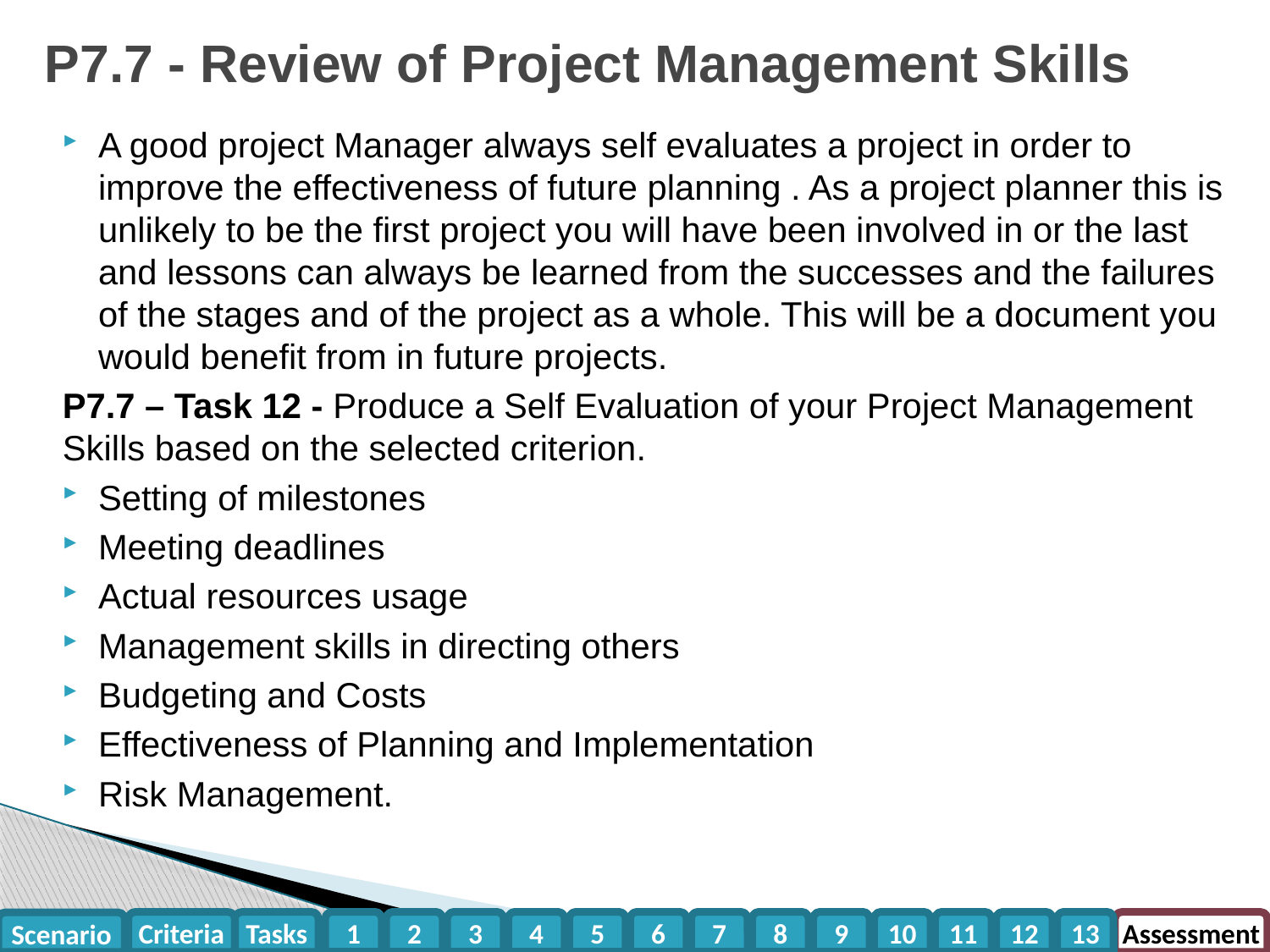

# P7.7 - Review of Project Management Skills
A good project Manager always self evaluates a project in order to improve the effectiveness of future planning . As a project planner this is unlikely to be the first project you will have been involved in or the last and lessons can always be learned from the successes and the failures of the stages and of the project as a whole. This will be a document you would benefit from in future projects.
P7.7 – Task 12 - Produce a Self Evaluation of your Project Management Skills based on the selected criterion.
Setting of milestones
Meeting deadlines
Actual resources usage
Management skills in directing others
Budgeting and Costs
Effectiveness of Planning and Implementation
Risk Management.